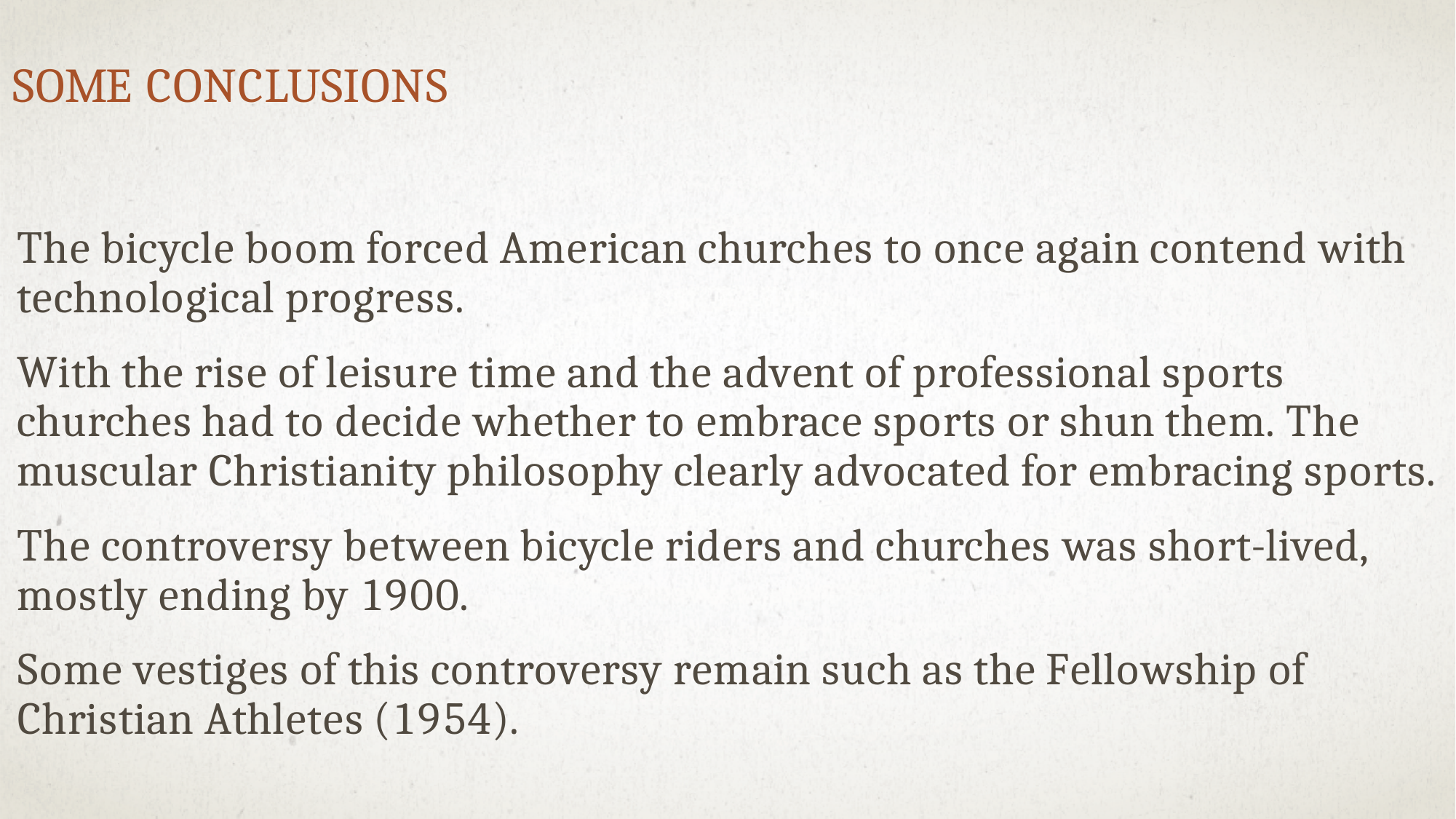

Some Conclusions
The bicycle boom forced American churches to once again contend with technological progress.
With the rise of leisure time and the advent of professional sports churches had to decide whether to embrace sports or shun them. The muscular Christianity philosophy clearly advocated for embracing sports.
The controversy between bicycle riders and churches was short-lived, mostly ending by 1900.
Some vestiges of this controversy remain such as the Fellowship of Christian Athletes (1954).